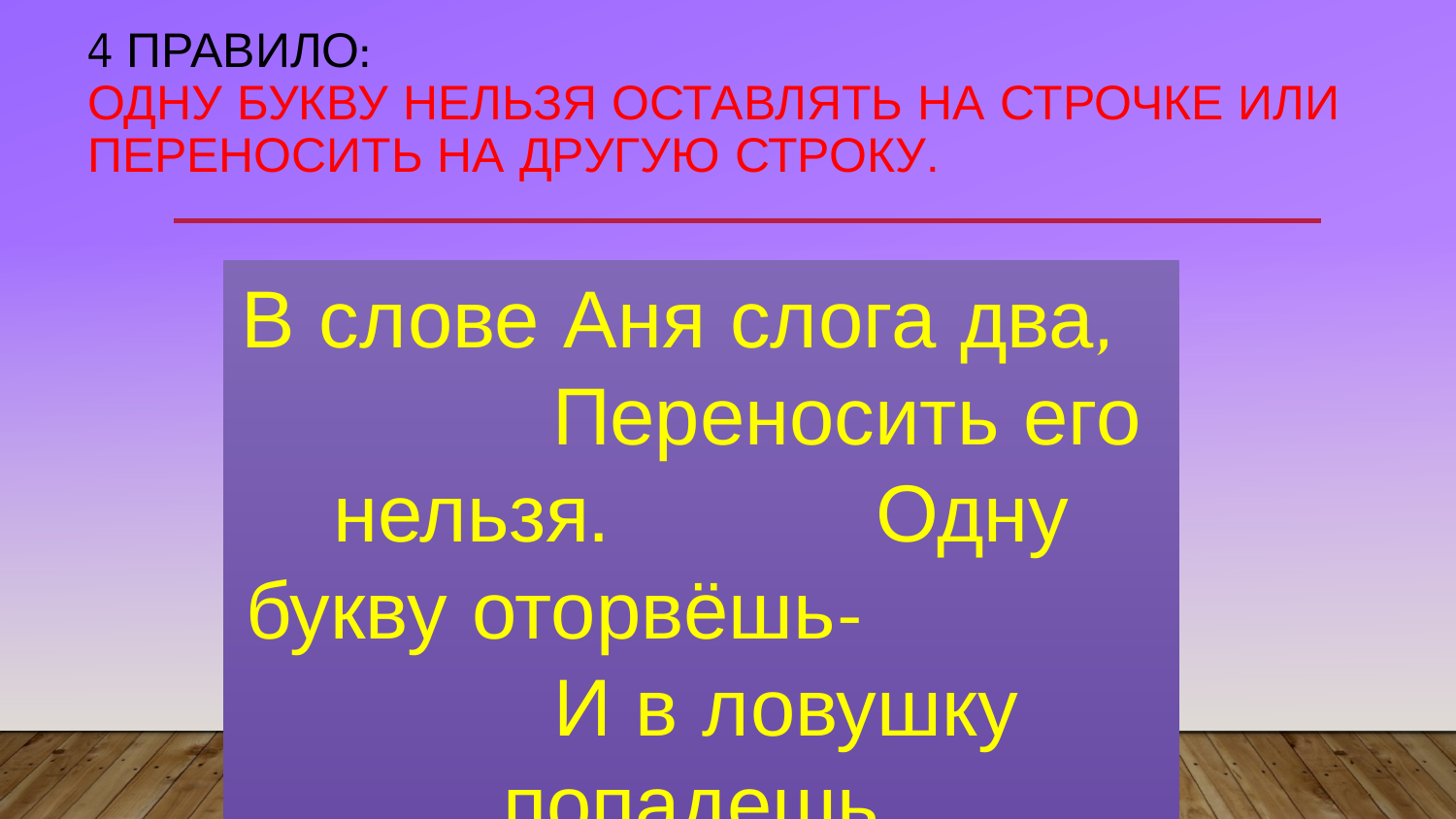

# 4 правило: Одну букву нельзя оставлять на строчке или переносить на другую строку.
В слове Аня слога два,               Переносить его нельзя.           Одну букву оторвёшь-                    И в ловушку попадешь.